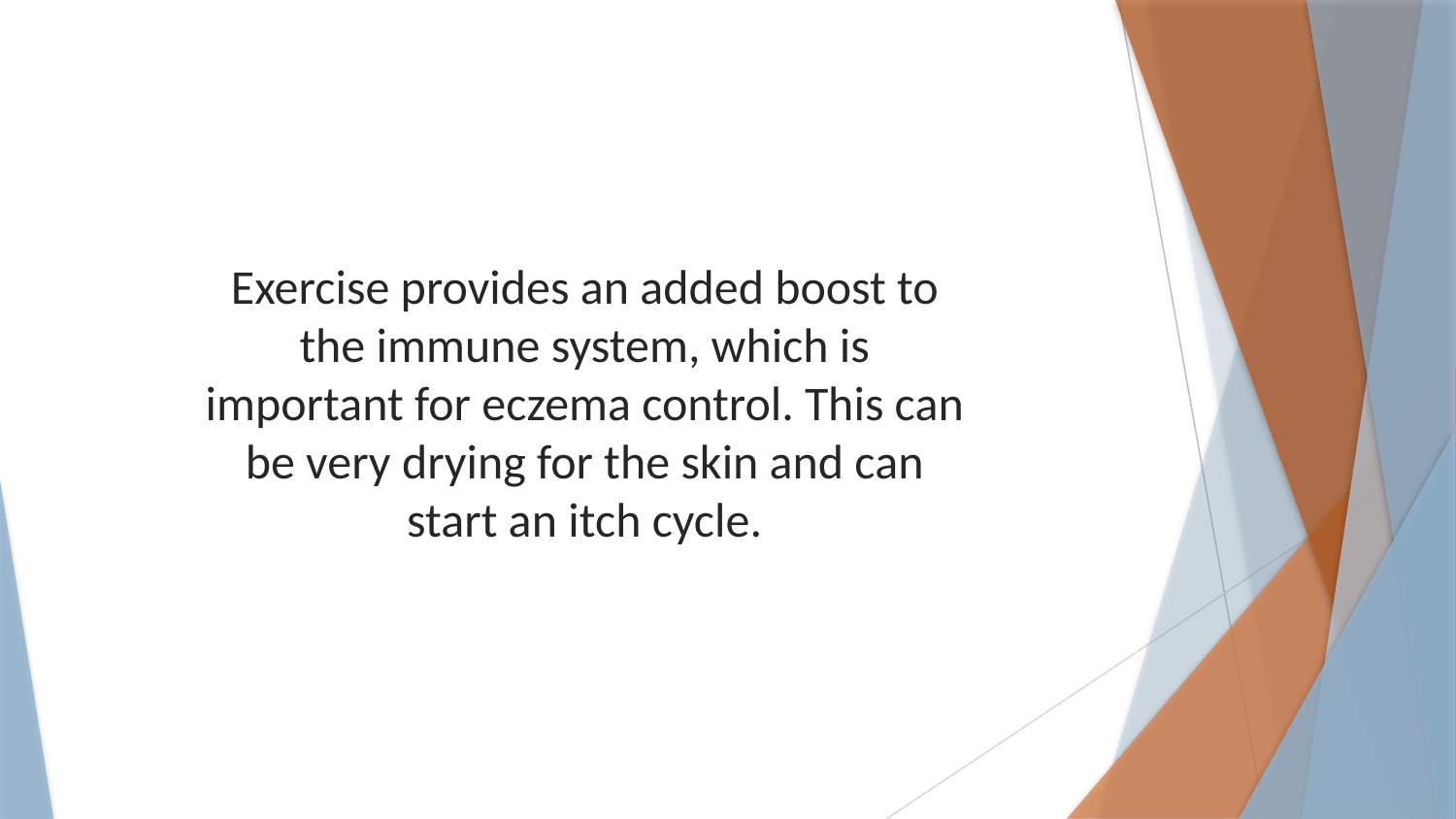

Exercise provides an added boost to the immune system, which is important for eczema control. This can be very drying for the skin and can start an itch cycle.